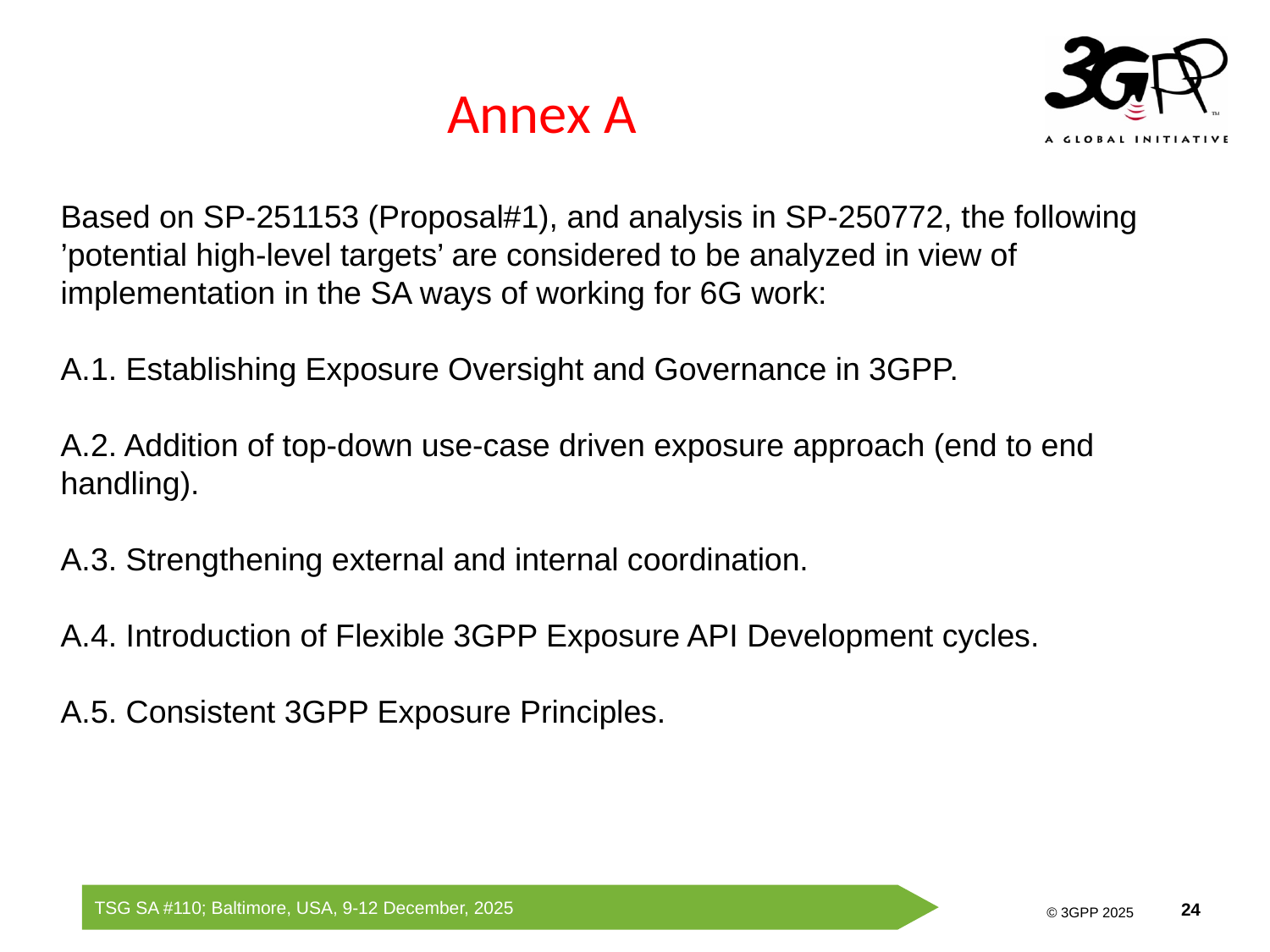

# Annex A
Based on SP-251153 (Proposal#1), and analysis in SP-250772, the following ’potential high-level targets’ are considered to be analyzed in view of implementation in the SA ways of working for 6G work:

A.1. Establishing Exposure Oversight and Governance in 3GPP.

A.2. Addition of top-down use-case driven exposure approach (end to end handling).

A.3. Strengthening external and internal coordination.

A.4. Introduction of Flexible 3GPP Exposure API Development cycles.

A.5. Consistent 3GPP Exposure Principles.